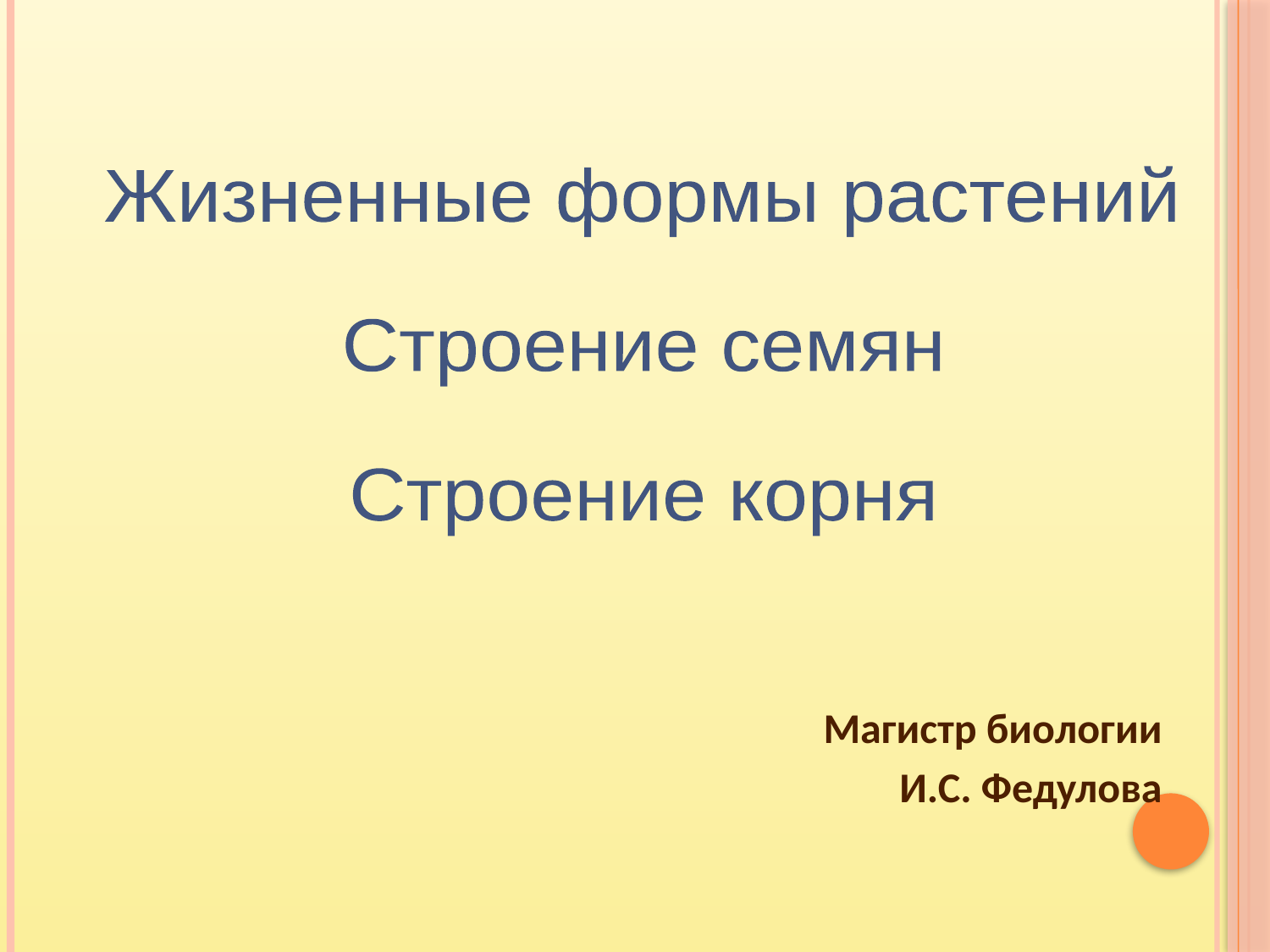

Жизненные формы растений

Строение семян

Строение корня
Магистр биологии
И.С. Федулова